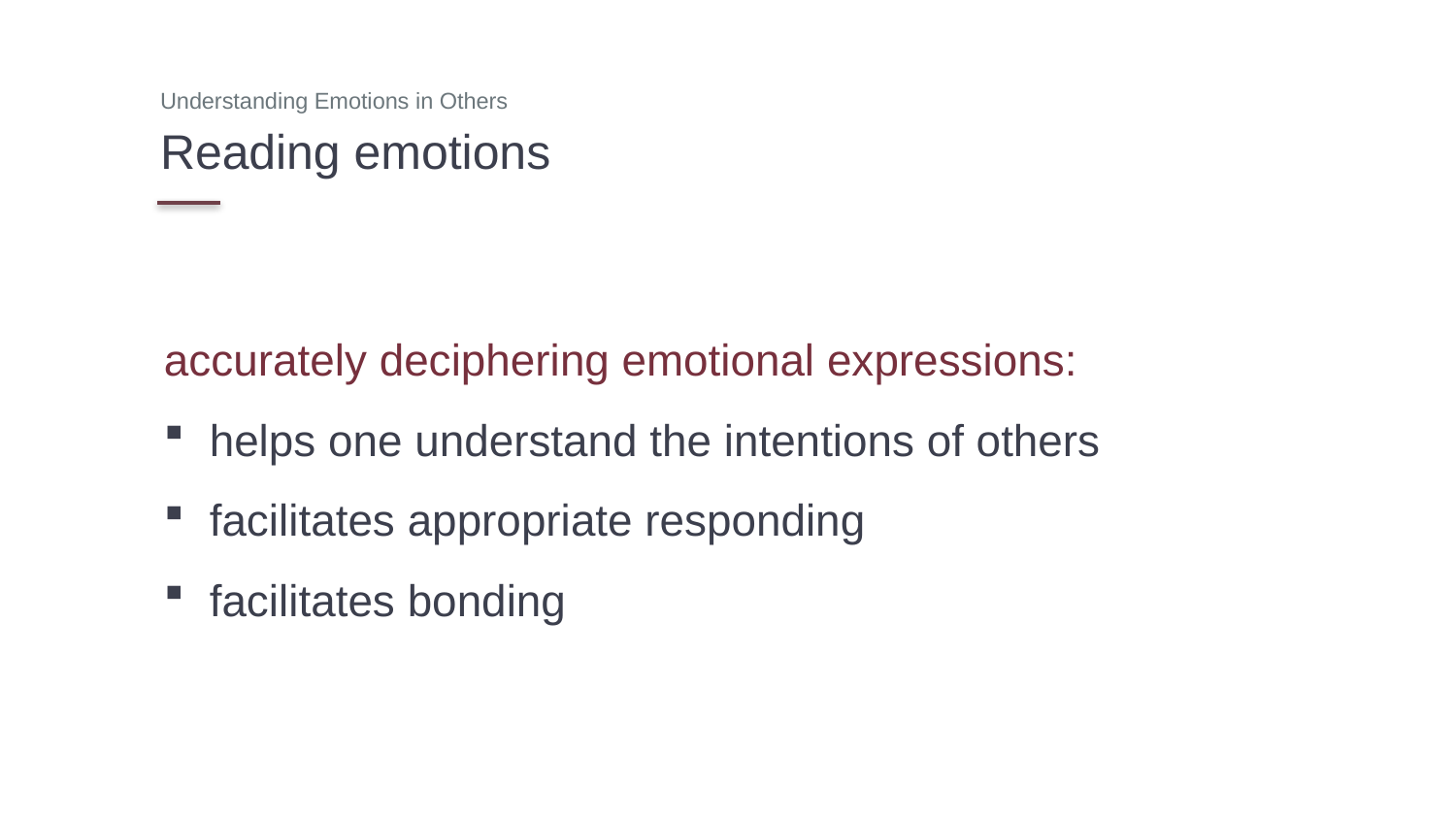

Understanding Emotions in Others
# Reading emotions
accurately deciphering emotional expressions:
helps one understand the intentions of others
facilitates appropriate responding
facilitates bonding